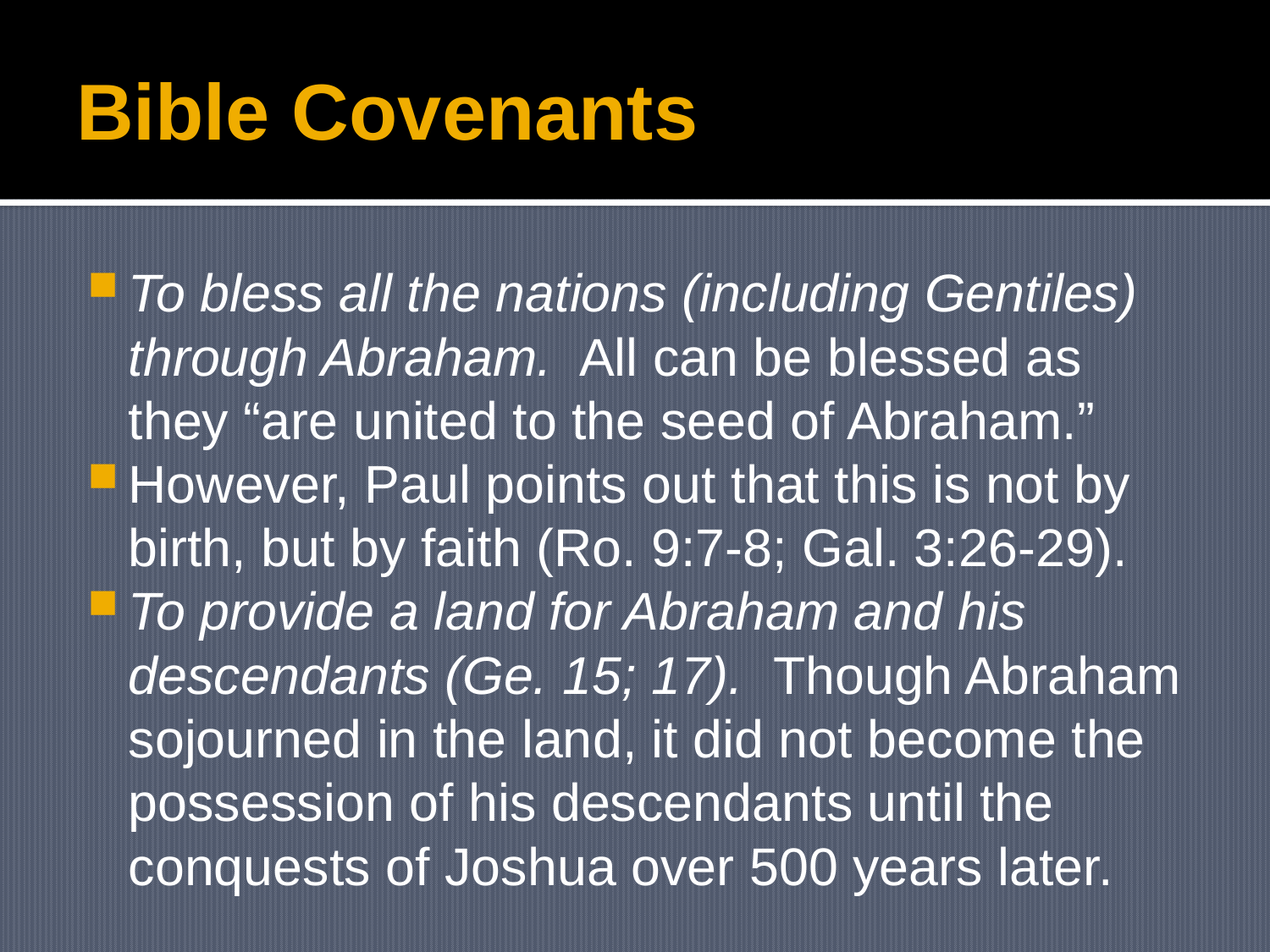

# Bible Covenants
To bless all the nations (including Gentiles) through Abraham.  All can be blessed as they “are united to the seed of Abraham.”
However, Paul points out that this is not by birth, but by faith (Ro. 9:7-8; Gal. 3:26-29).
To provide a land for Abraham and his descendants (Ge. 15; 17).  Though Abraham sojourned in the land, it did not become the possession of his descendants until the conquests of Joshua over 500 years later.